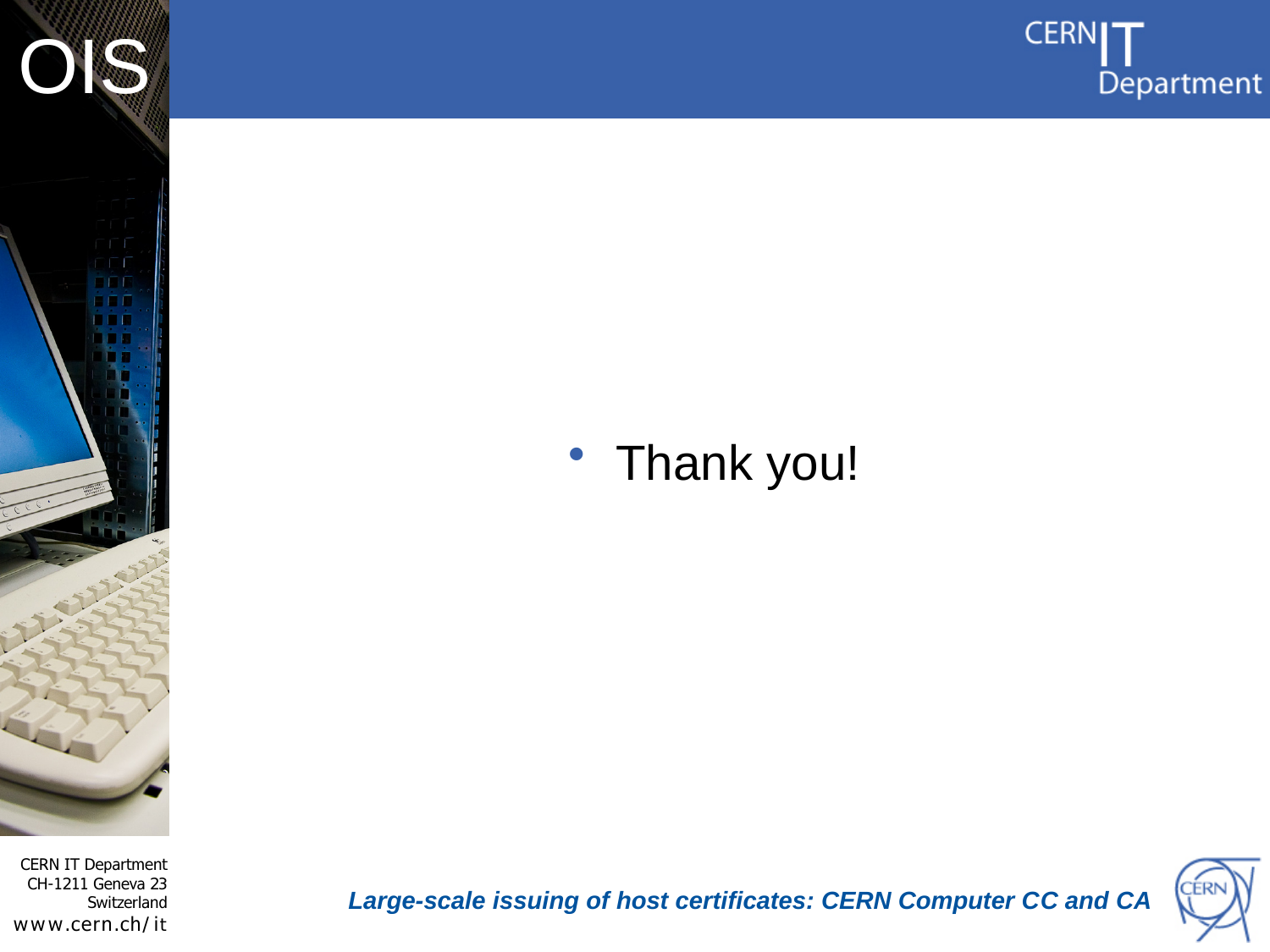

Thank you!
Large-scale issuing of host certificates: CERN Computer CС and CA